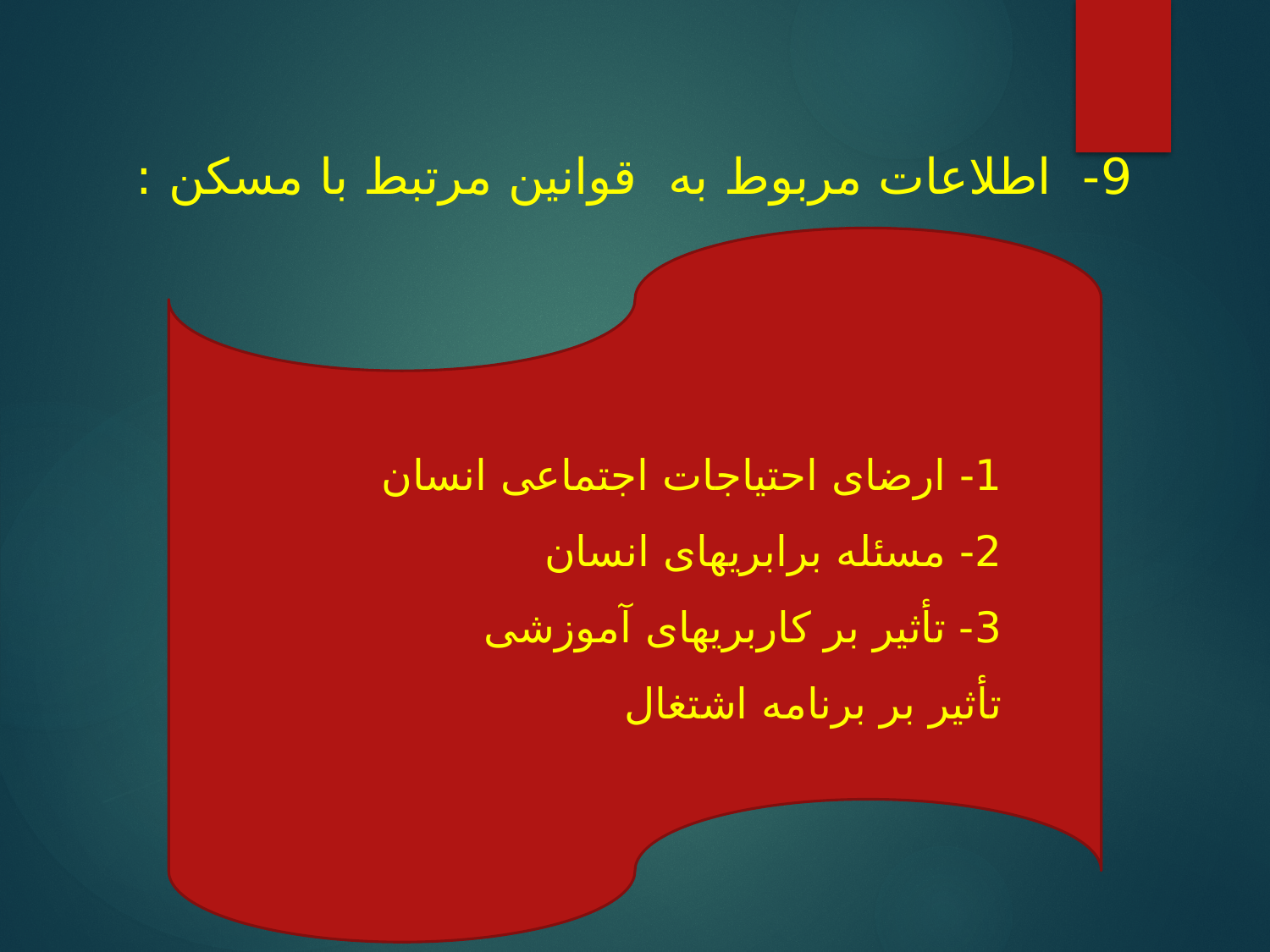

9-  اطلاعات مربوط به  قوانین مرتبط با مسکن :

1- ارضای احتیاجات اجتماعی انسان
2- مسئله برابریهای انسان
3- تأثیر بر کاربریهای آموزشی
تأثیر بر برنامه اشتغال